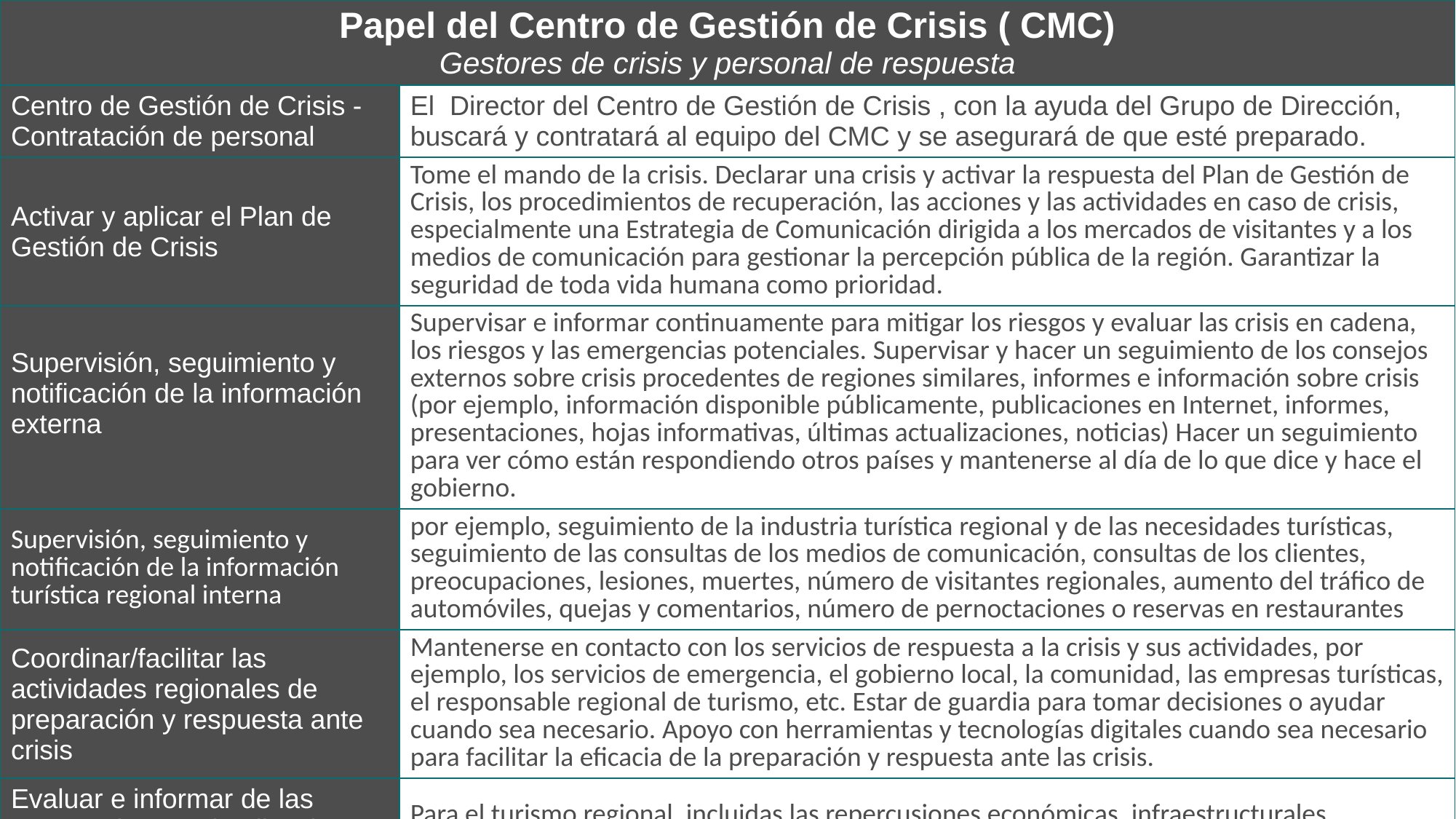

| Papel del Centro de Gestión de Crisis ( CMC) Gestores de crisis y personal de respuesta |  |
| --- | --- |
| Centro de Gestión de Crisis - Contratación de personal | El Director del Centro de Gestión de Crisis , con la ayuda del Grupo de Dirección, buscará y contratará al equipo del CMC y se asegurará de que esté preparado. |
| Activar y aplicar el Plan de Gestión de Crisis | Tome el mando de la crisis. Declarar una crisis y activar la respuesta del Plan de Gestión de Crisis, los procedimientos de recuperación, las acciones y las actividades en caso de crisis, especialmente una Estrategia de Comunicación dirigida a los mercados de visitantes y a los medios de comunicación para gestionar la percepción pública de la región. Garantizar la seguridad de toda vida humana como prioridad. |
| Supervisión, seguimiento y notificación de la información externa | Supervisar e informar continuamente para mitigar los riesgos y evaluar las crisis en cadena, los riesgos y las emergencias potenciales. Supervisar y hacer un seguimiento de los consejos externos sobre crisis procedentes de regiones similares, informes e información sobre crisis (por ejemplo, información disponible públicamente, publicaciones en Internet, informes, presentaciones, hojas informativas, últimas actualizaciones, noticias) Hacer un seguimiento para ver cómo están respondiendo otros países y mantenerse al día de lo que dice y hace el gobierno. |
| Supervisión, seguimiento y notificación de la información turística regional interna | por ejemplo, seguimiento de la industria turística regional y de las necesidades turísticas, seguimiento de las consultas de los medios de comunicación, consultas de los clientes, preocupaciones, lesiones, muertes, número de visitantes regionales, aumento del tráfico de automóviles, quejas y comentarios, número de pernoctaciones o reservas en restaurantes |
| Coordinar/facilitar las actividades regionales de preparación y respuesta ante crisis | Mantenerse en contacto con los servicios de respuesta a la crisis y sus actividades, por ejemplo, los servicios de emergencia, el gobierno local, la comunidad, las empresas turísticas, el responsable regional de turismo, etc. Estar de guardia para tomar decisiones o ayudar cuando sea necesario. Apoyo con herramientas y tecnologías digitales cuando sea necesario para facilitar la eficacia de la preparación y respuesta ante las crisis. |
| Evaluar e informar de las repercusiones e implicaciones inmediatas de la crisis | Para el turismo regional, incluidas las repercusiones económicas, infraestructurales, medioambientales y sociales iniciales. Actúe donde y cuando sea necesario. |